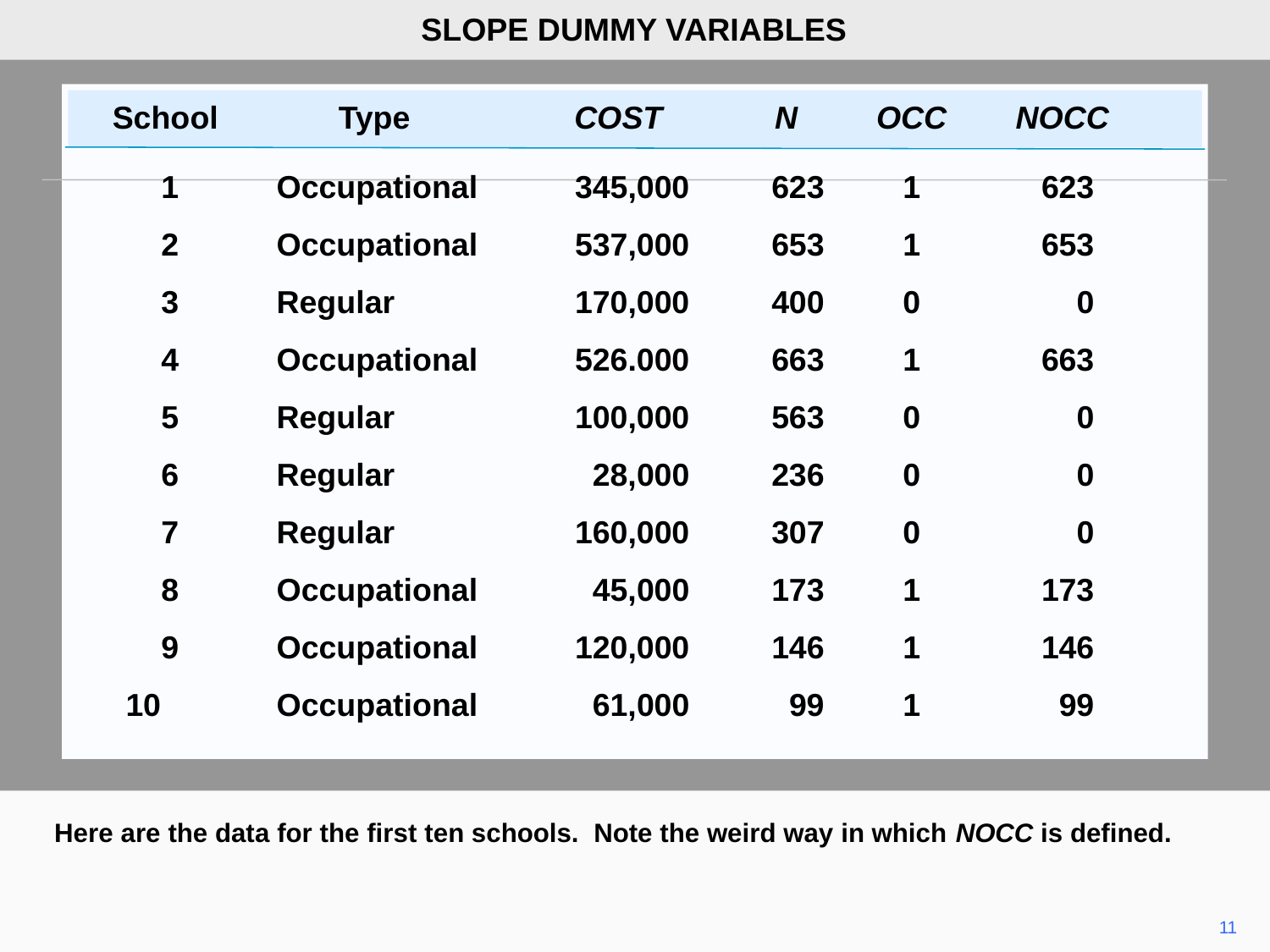

SLOPE DUMMY VARIABLES

	School	       Type	COST   	N   	OCC		 NOCC
	1	Occupational	345,000	623	1		623
	2	Occupational 	537,000	653	1		653
	3	Regular 	170,000	400	0		0
	4	Occupational 	526.000	663	1		663
	5	Regular	100,000	563	0		0
	6	Regular 	28,000	236	0		0
	7	Regular 	160,000	307	0		0
	8	Occupational 	45,000	173	1		173
	9	Occupational 	120,000	146	1		146
	10  	Occupational	61,000	99	1		99

Here are the data for the first ten schools.  Note the weird way in which NOCC is defined.
11